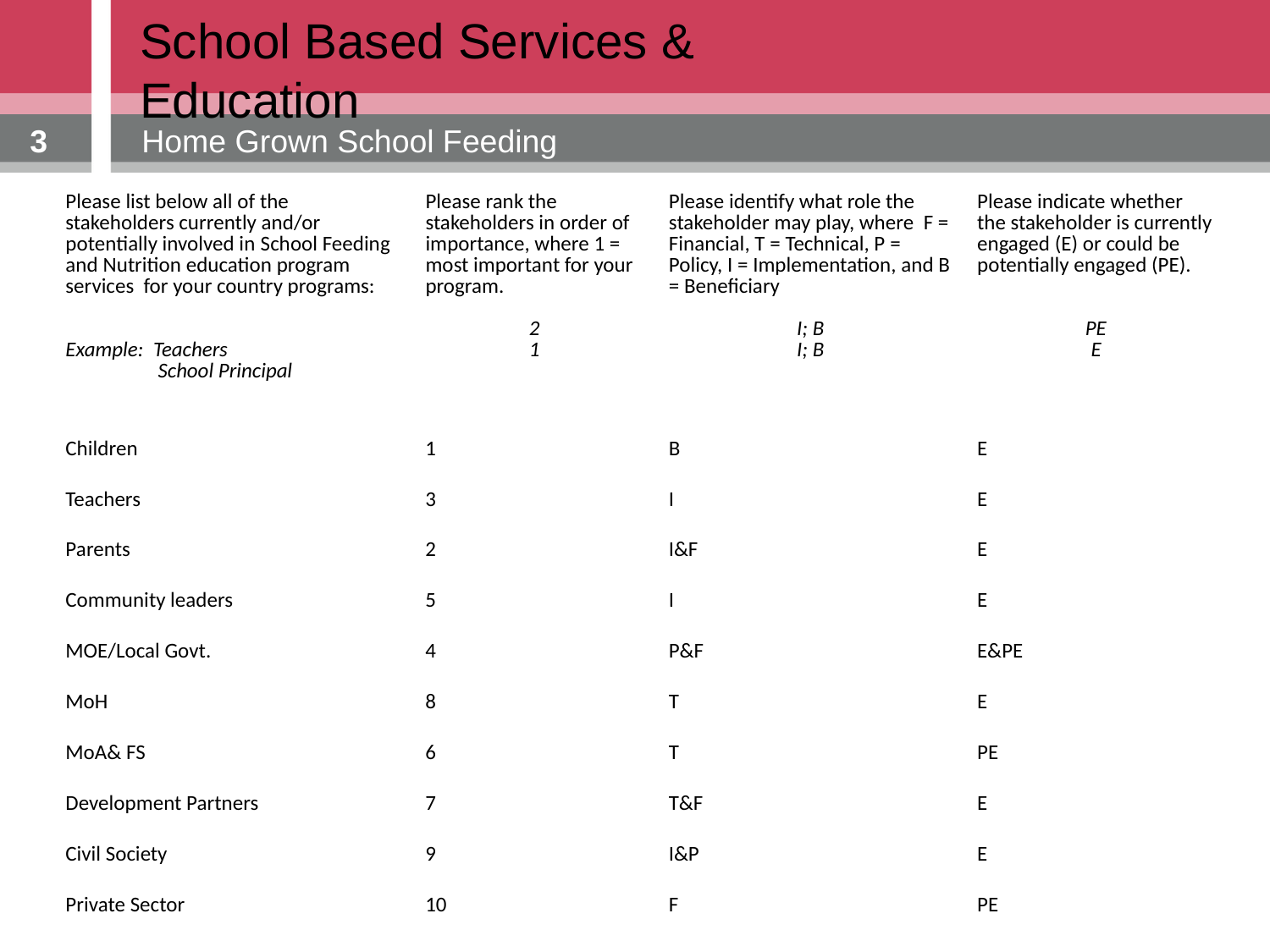

School Based Services & Education

3
Home Grown School Feeding
| Please list below all of the stakeholders currently and/or potentially involved in School Feeding and Nutrition education program services for your country programs: Example: Teachers School Principal | Please rank the stakeholders in order of importance, where 1 = most important for your program. 2 1 | Please identify what role the stakeholder may play, where F = Financial, T = Technical, P = Policy, I = Implementation, and B = Beneficiary I; B I; B | Please indicate whether the stakeholder is currently engaged (E) or could be potentially engaged (PE). PE E |
| --- | --- | --- | --- |
| Children | 1 | B | E |
| Teachers | 3 | I | E |
| Parents | 2 | I&F | E |
| Community leaders | 5 | I | E |
| MOE/Local Govt. | 4 | P&F | E&PE |
| MoH | 8 | T | E |
| MoA& FS | 6 | T | PE |
| Development Partners | 7 | T&F | E |
| Civil Society | 9 | I&P | E |
| Private Sector | 10 | F | PE |